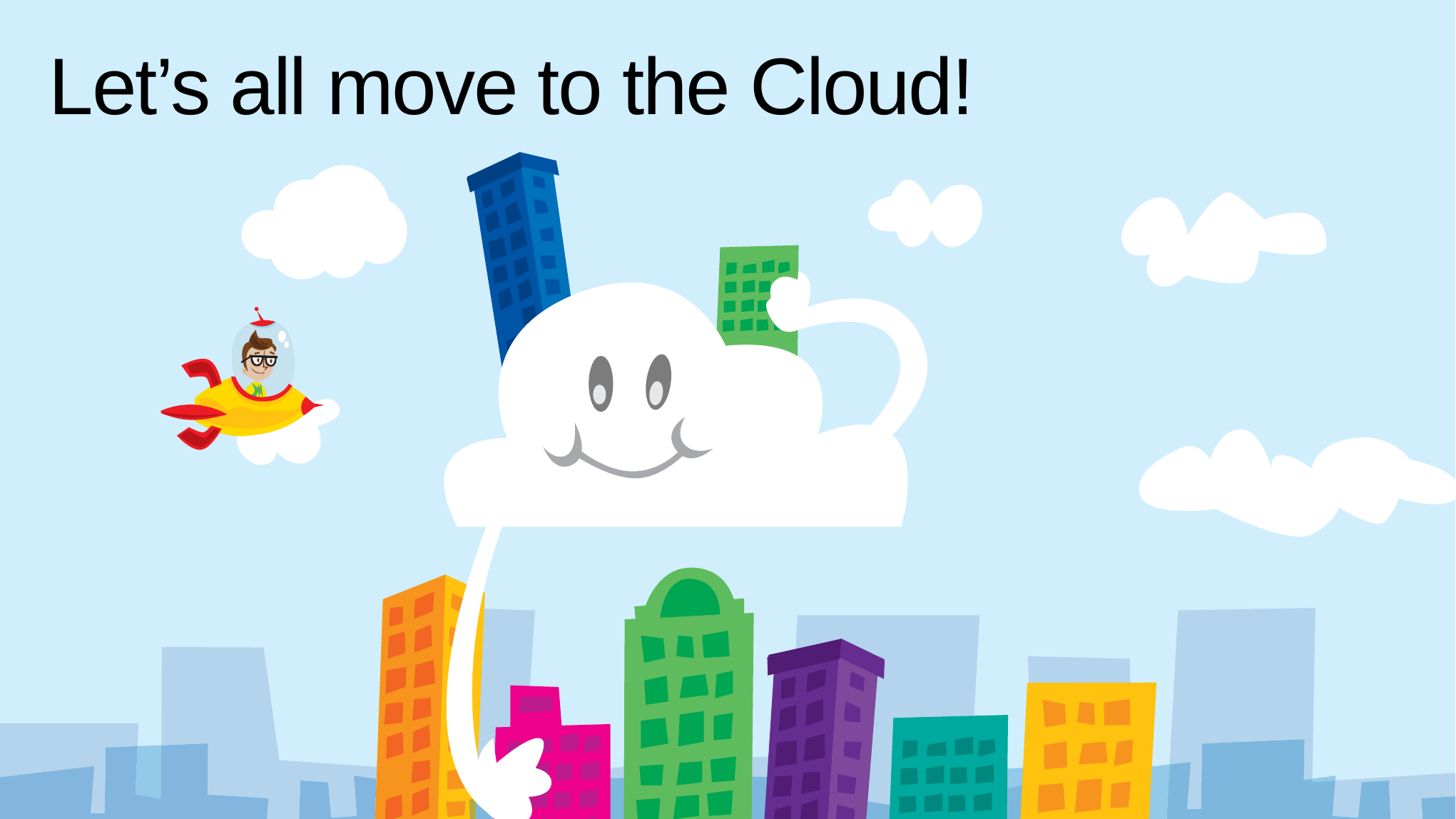

# Let’s all move to the Cloud!